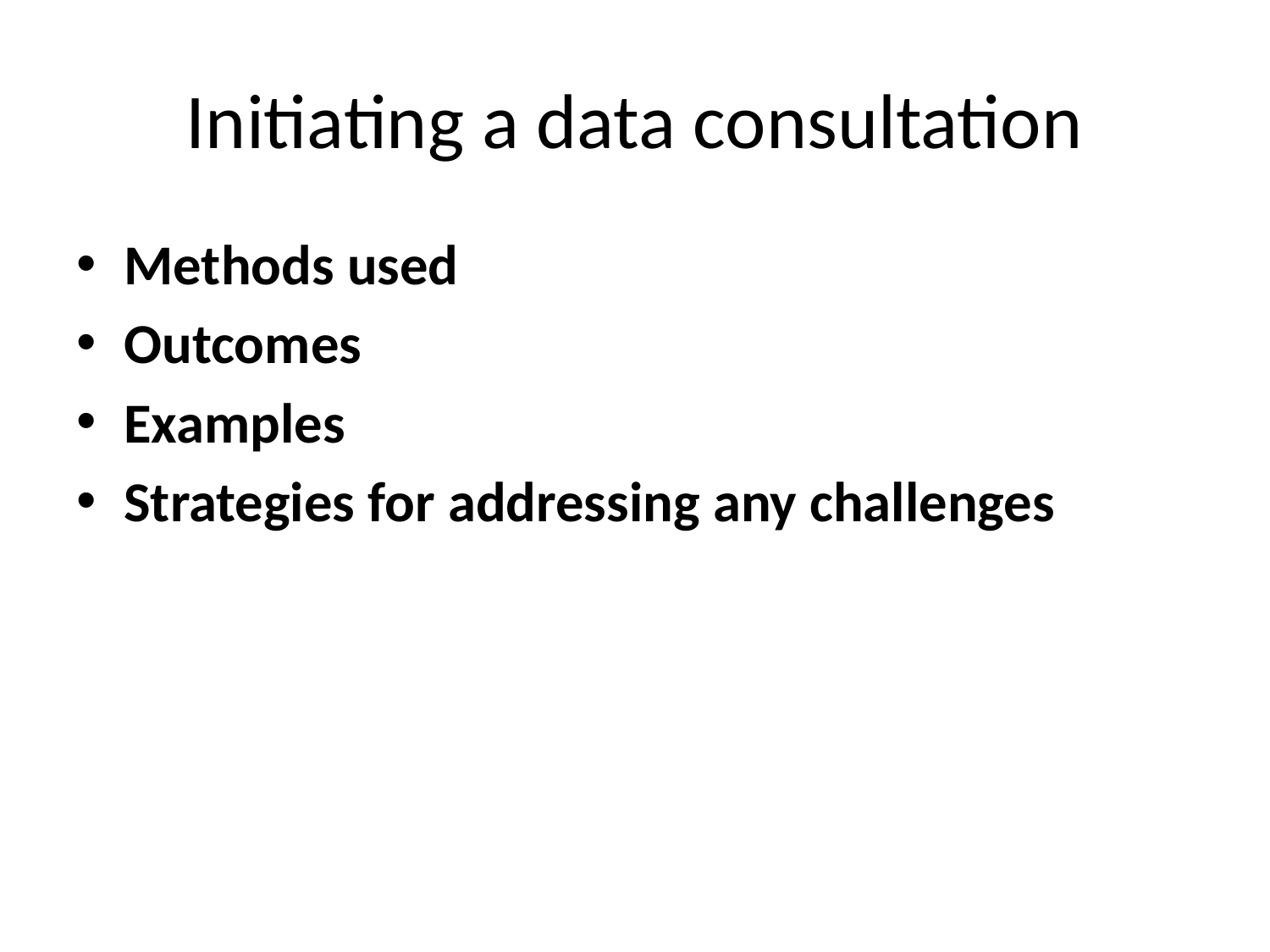

# Initiating a data consultation
Methods used
Outcomes
Examples
Strategies for addressing any challenges